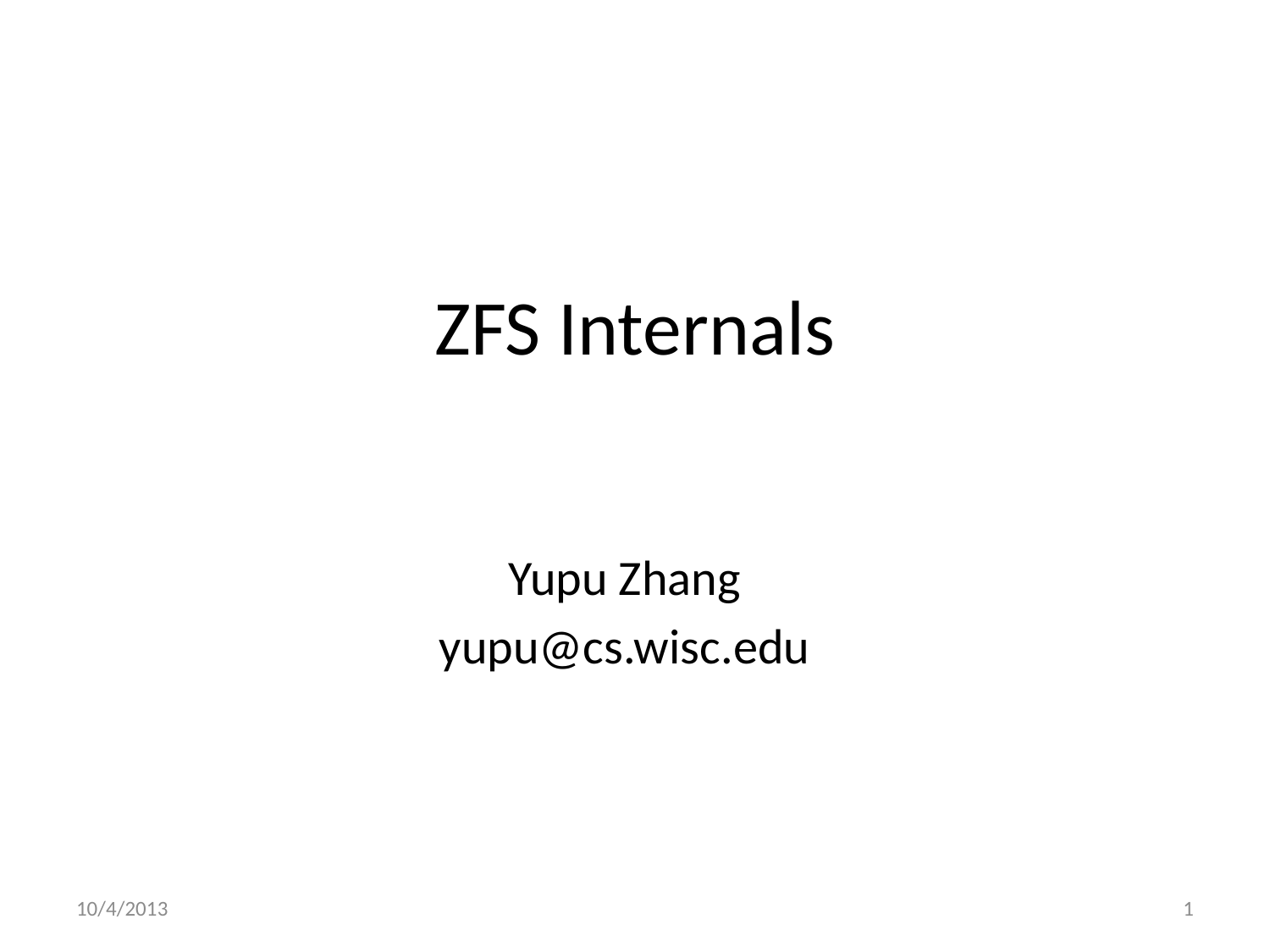

# ZFS Internals
Yupu Zhang
yupu@cs.wisc.edu
10/4/2013
1